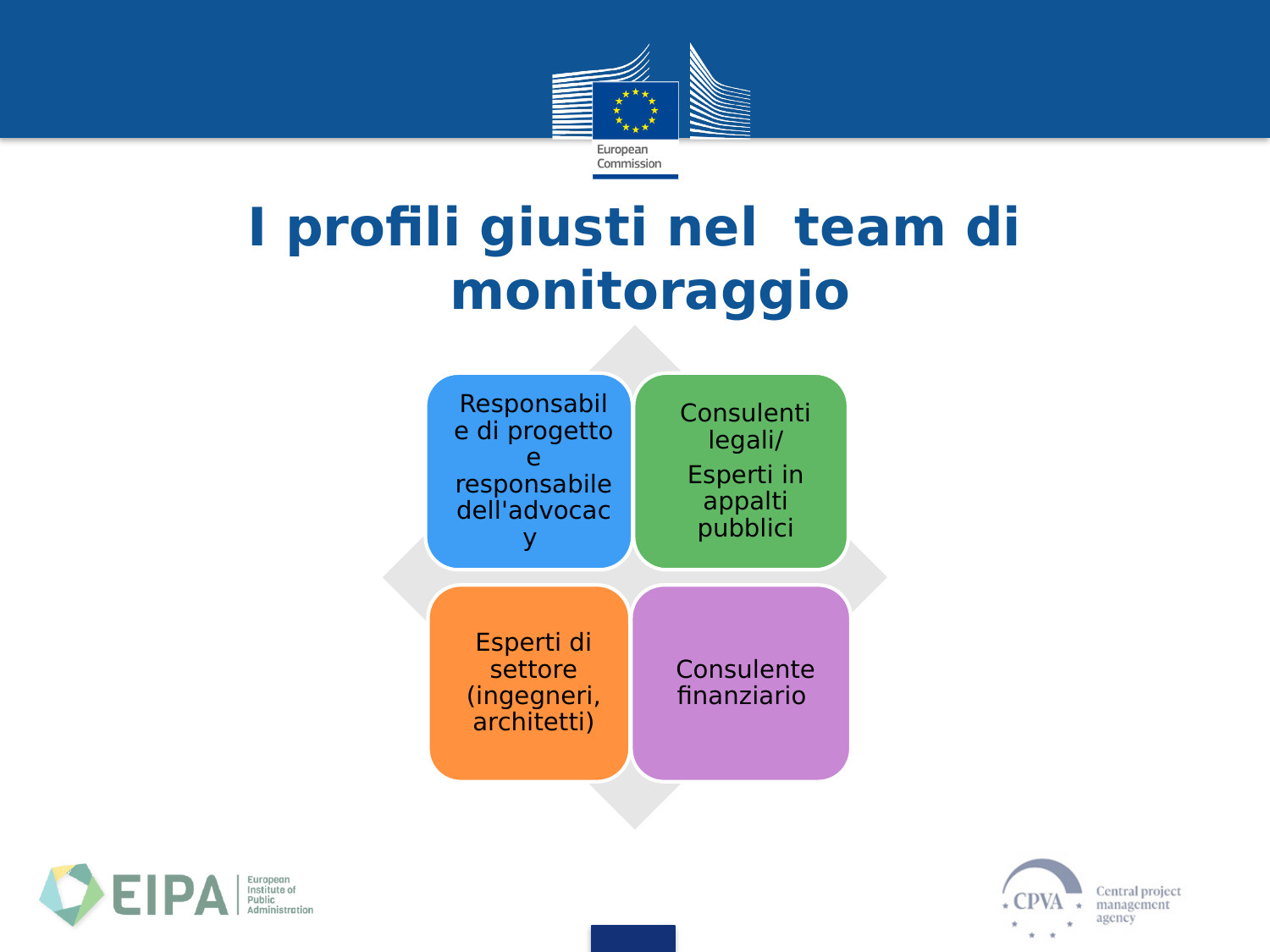

# I profili giusti nel  team di monitoraggio
Responsabile di progetto e responsabile dell'advocacy
Consulenti legali/
Esperti in appalti pubblici
Esperti di settore (ingegneri, architetti)
Consulente finanziario